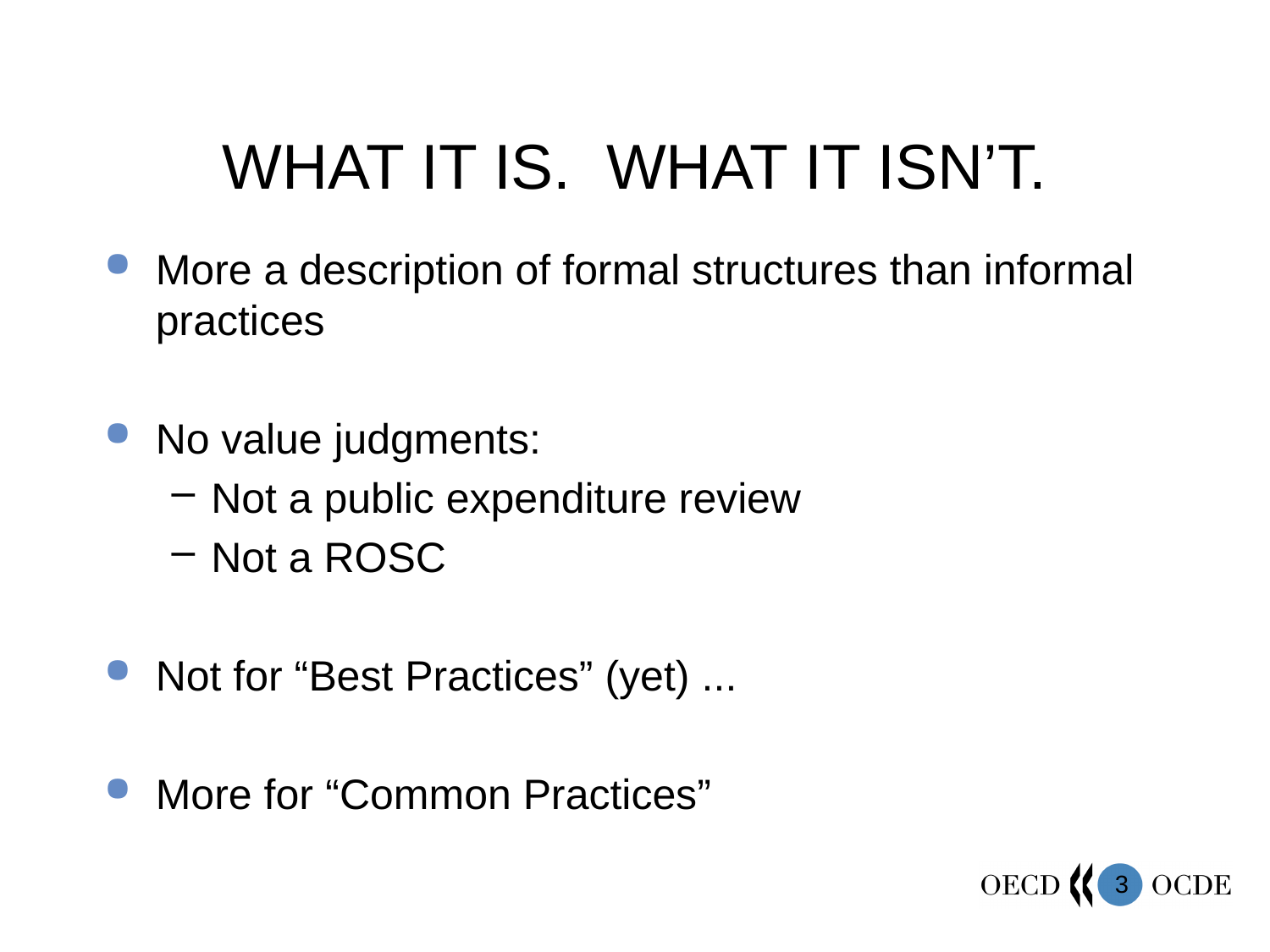

# WHAT IT IS.  WHAT IT ISN’T.
More a description of formal structures than informal practices

No value judgments:
Not a public expenditure review
Not a ROSC

Not for “Best Practices” (yet) ...

More for “Common Practices”